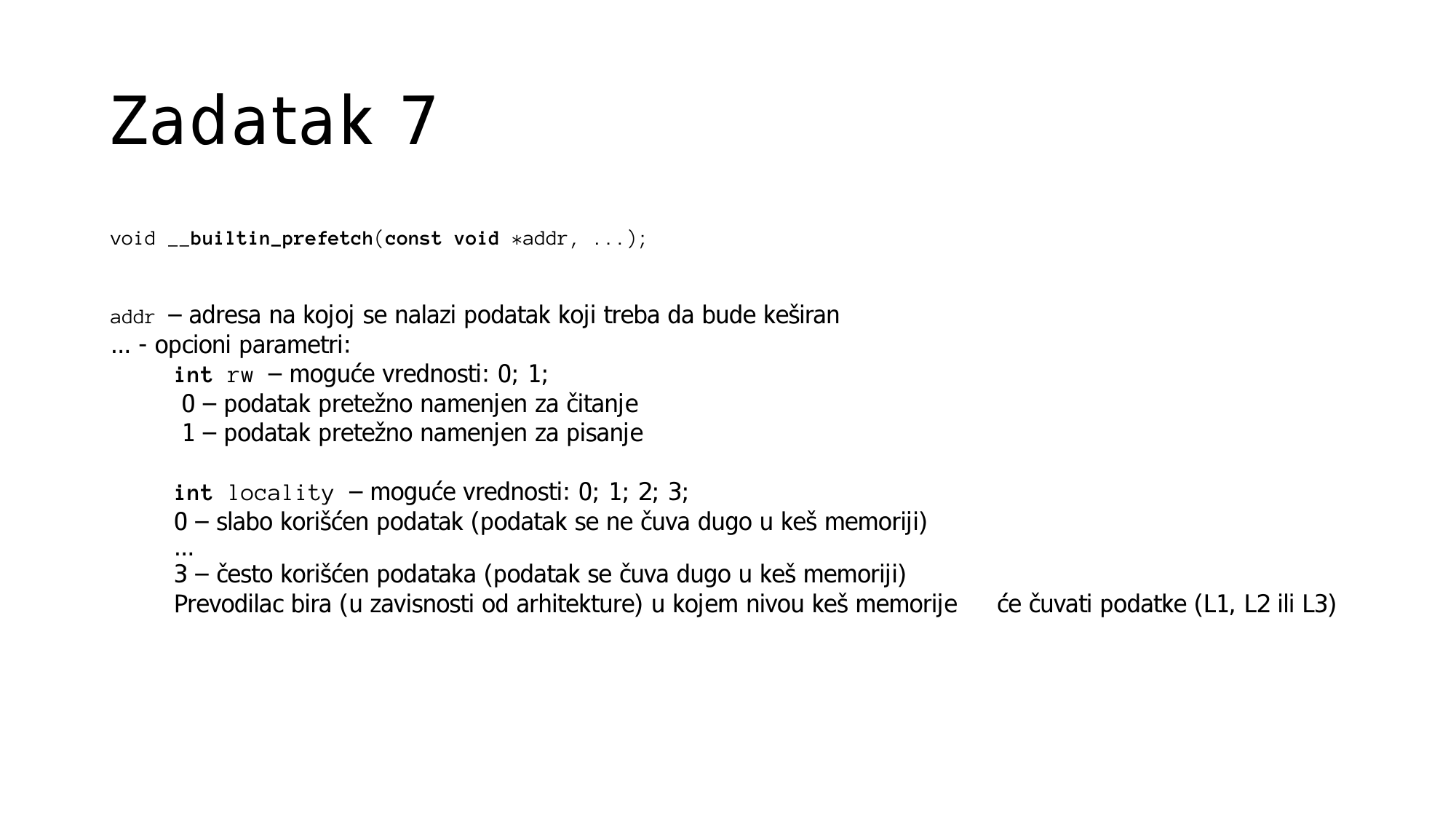

# Zadatak 7
void __builtin_prefetch(const void *addr, ...);

addr – adresa na kojoj se nalazi podatak koji treba da bude keširan
… - opcioni parametri:
	int rw – moguće vrednosti: 0; 1;
		 0 – podatak pretežno namenjen za čitanje
		 1 – podatak pretežno namenjen za pisanje

	int locality – moguće vrednosti: 0; 1; 2; 3;
		0 – slabo korišćen podatak (podatak se ne čuva dugo u keš memoriji)
		…
		3 – često korišćen podataka (podatak se čuva dugo u keš memoriji)
		Prevodilac bira (u zavisnosti od arhitekture) u kojem nivou keš memorije 			će čuvati podatke (L1, L2 ili L3)